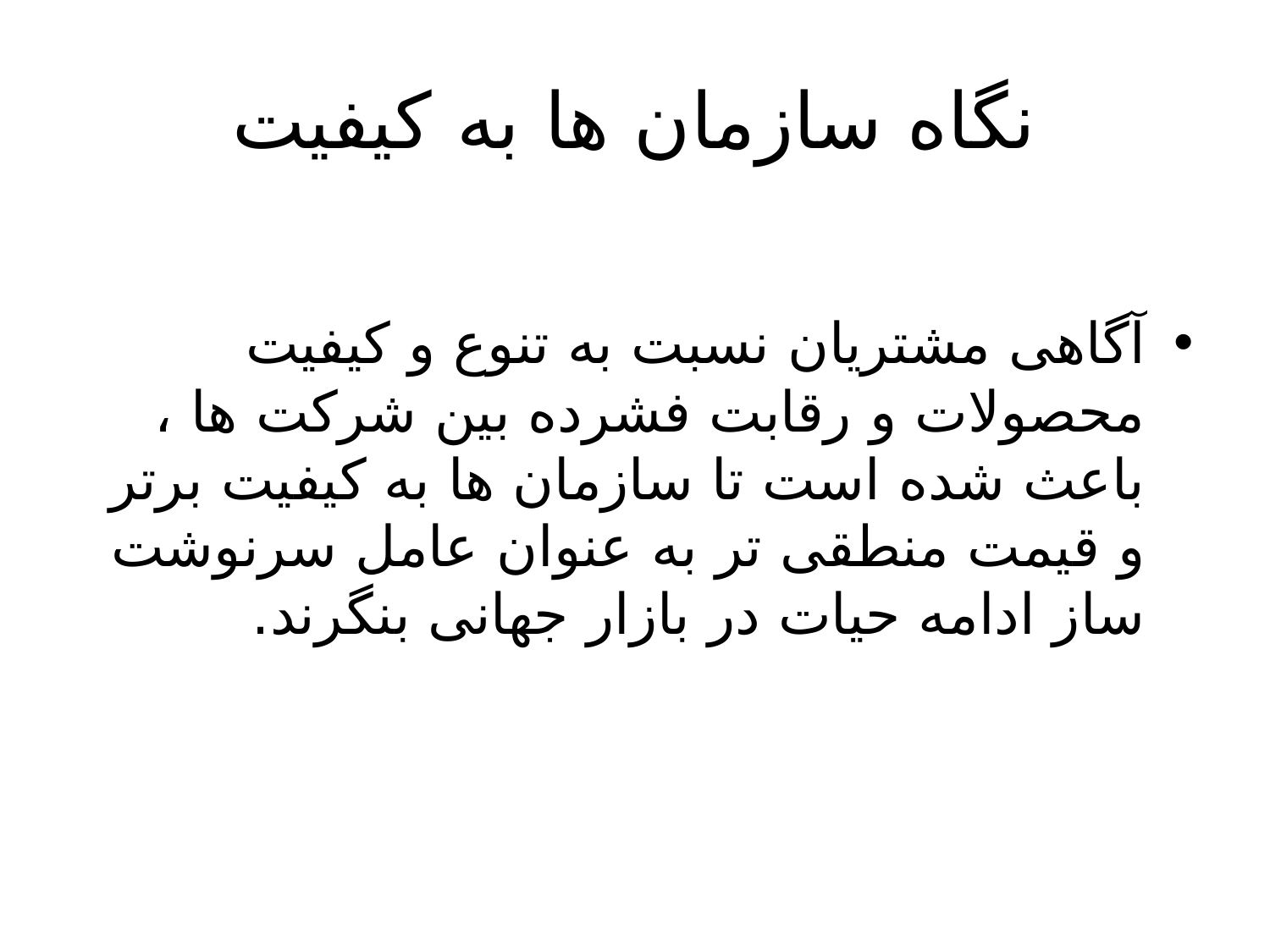

# نگاه سازمان ها به کیفیت

آگاهی مشتریان نسبت به تنوع و کیفیت محصولات و رقابت فشرده بین شرکت ها ، باعث شده است تا سازمان ها به کیفیت برتر و قیمت منطقی تر به عنوان عامل سرنوشت ساز ادامه حیات در بازار جهانی بنگرند.